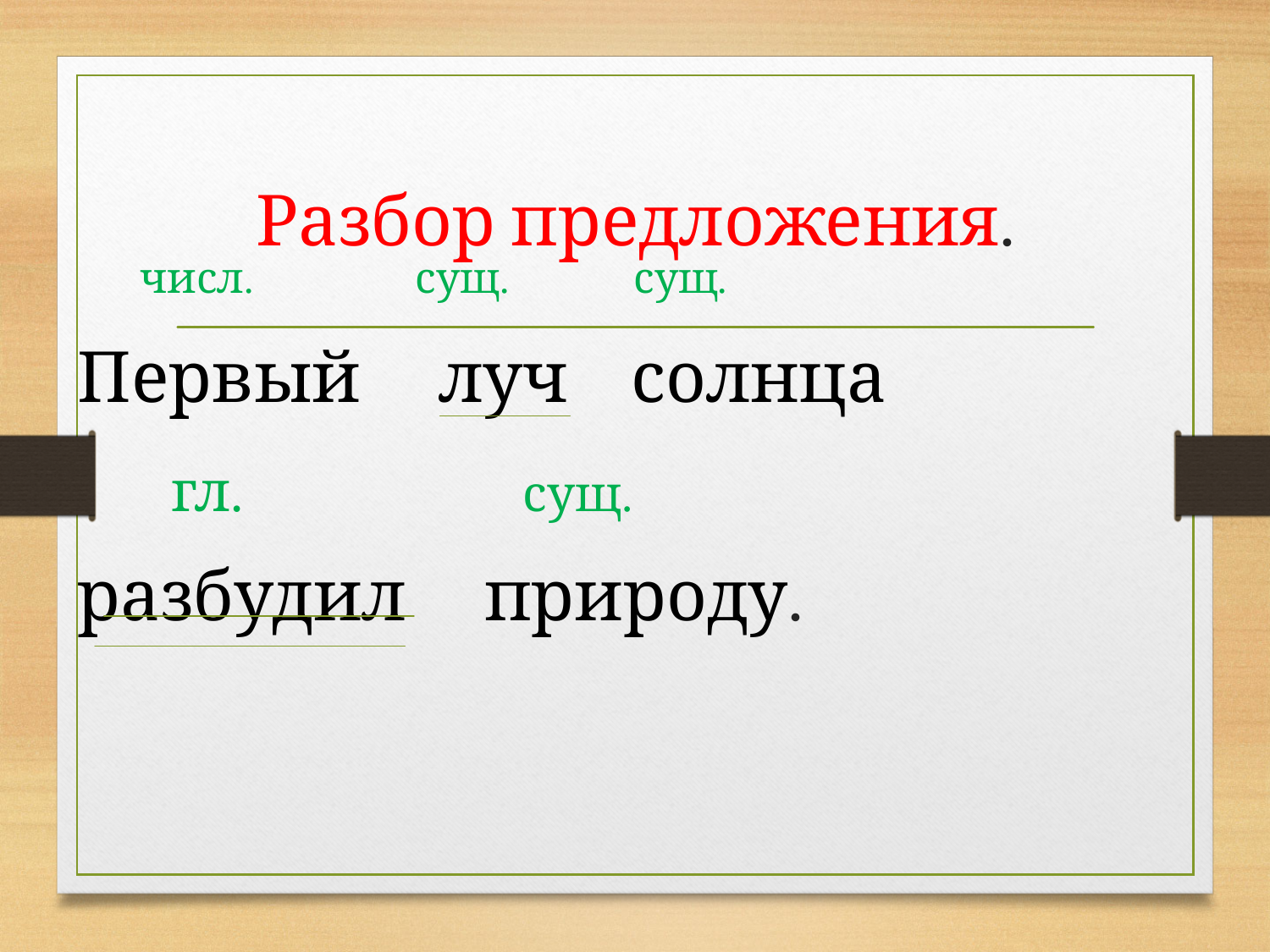

# Разбор предложения.
    числ.                 сущ.             сущ.
Первый     луч    солнца
      гл.                      сущ.
разбудил     природу.